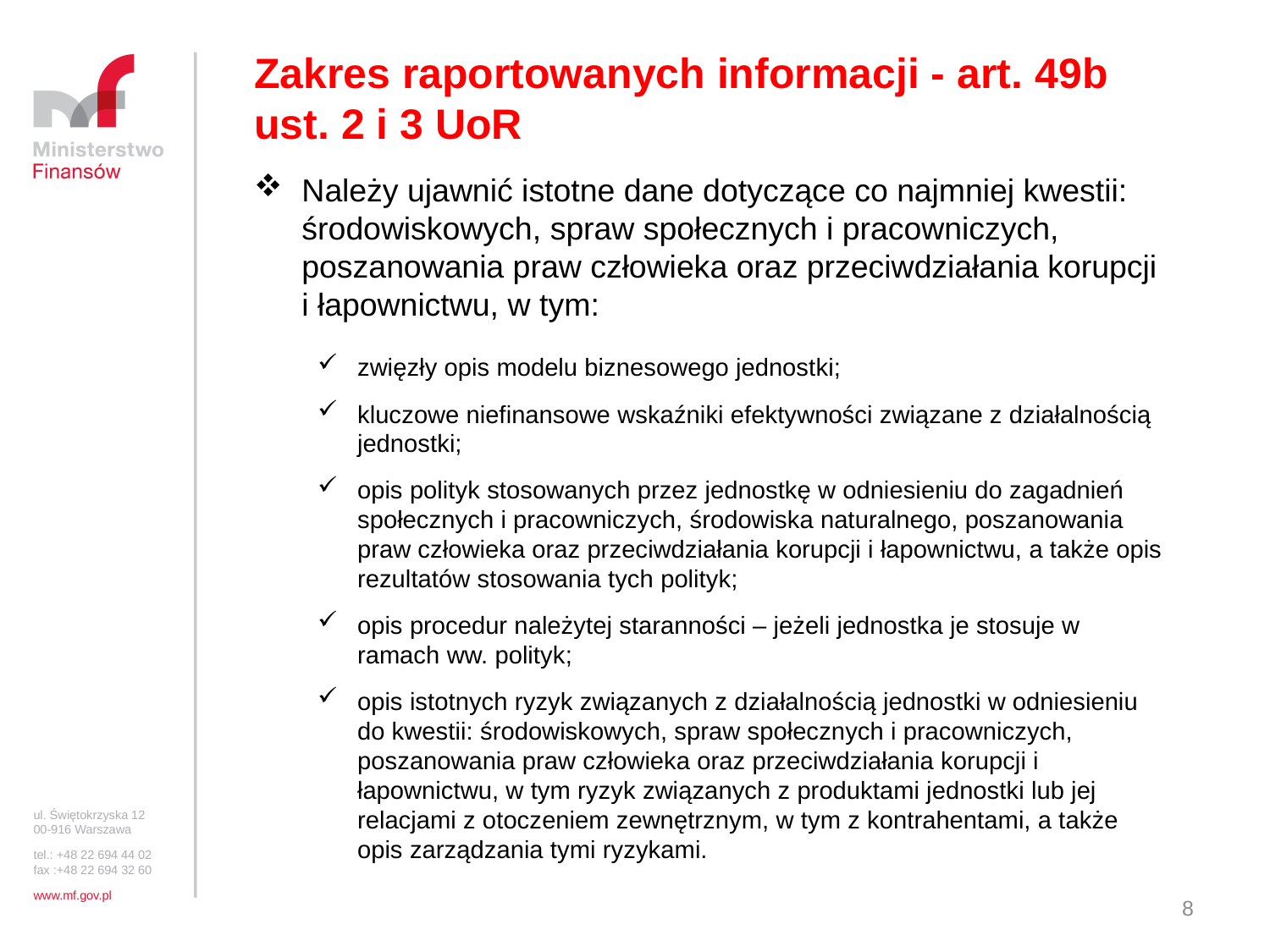

Zakres raportowanych informacji - art. 49b ust. 2 i 3 UoR
Należy ujawnić istotne dane dotyczące co najmniej kwestii: środowiskowych, spraw społecznych i pracowniczych, poszanowania praw człowieka oraz przeciwdziałania korupcji i łapownictwu, w tym:

zwięzły opis modelu biznesowego jednostki;

kluczowe niefinansowe wskaźniki efektywności związane z działalnością jednostki;

opis polityk stosowanych przez jednostkę w odniesieniu do zagadnień społecznych i pracowniczych, środowiska naturalnego, poszanowania praw człowieka oraz przeciwdziałania korupcji i łapownictwu, a także opis rezultatów stosowania tych polityk;

opis procedur należytej staranności – jeżeli jednostka je stosuje w ramach ww. polityk;

opis istotnych ryzyk związanych z działalnością jednostki w odniesieniu do kwestii: środowiskowych, spraw społecznych i pracowniczych, poszanowania praw człowieka oraz przeciwdziałania korupcji i łapownictwu, w tym ryzyk związanych z produktami jednostki lub jej relacjami z otoczeniem zewnętrznym, w tym z kontrahentami, a także opis zarządzania tymi ryzykami.
ul. Świętokrzyska 12
00-916 Warszawa

tel.: +48 22 694 44 02
fax :+48 22 694 32 60

www.mf.gov.pl
8